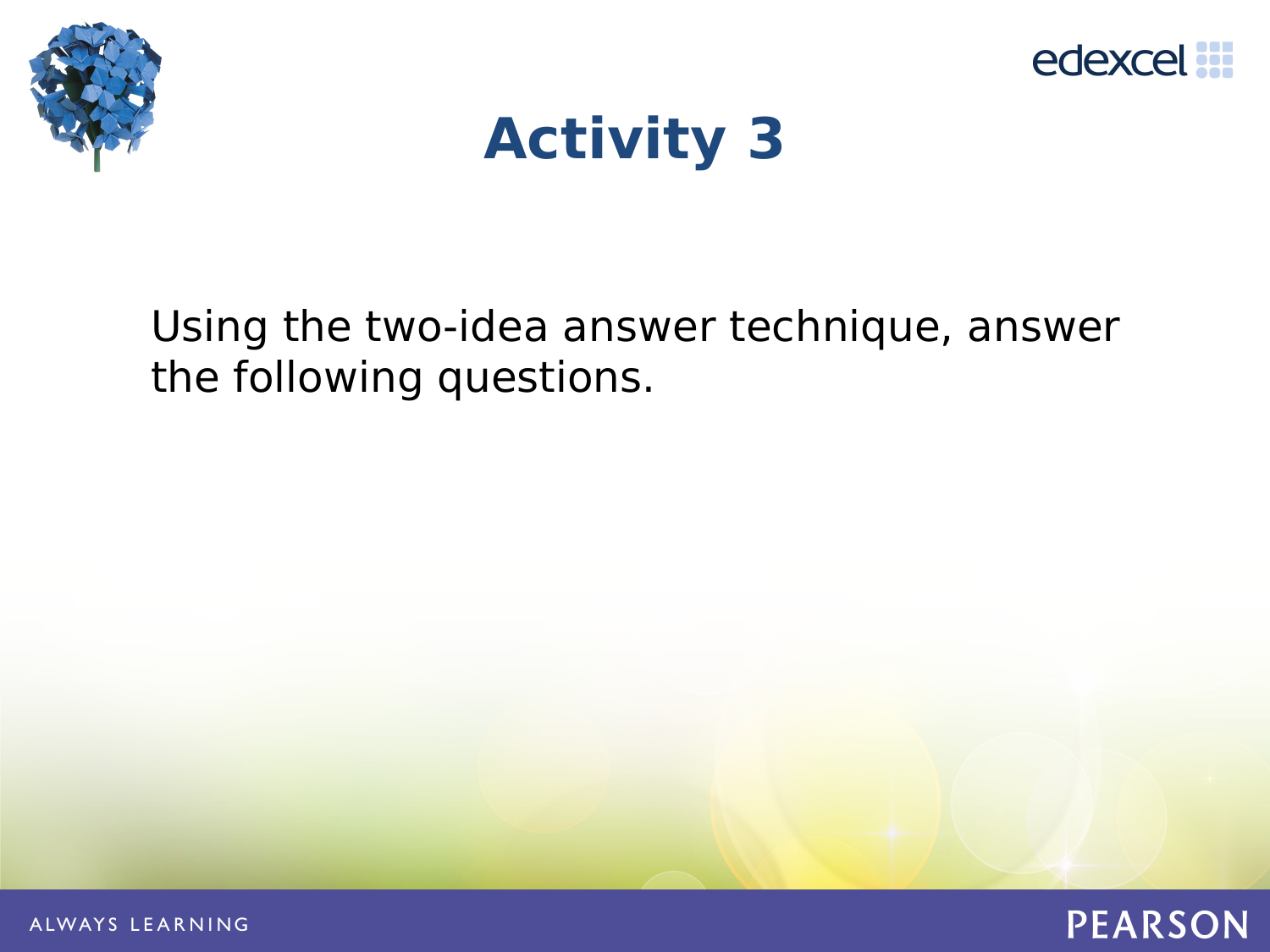

# Activity 3
Using the two-idea answer technique, answer the following questions.